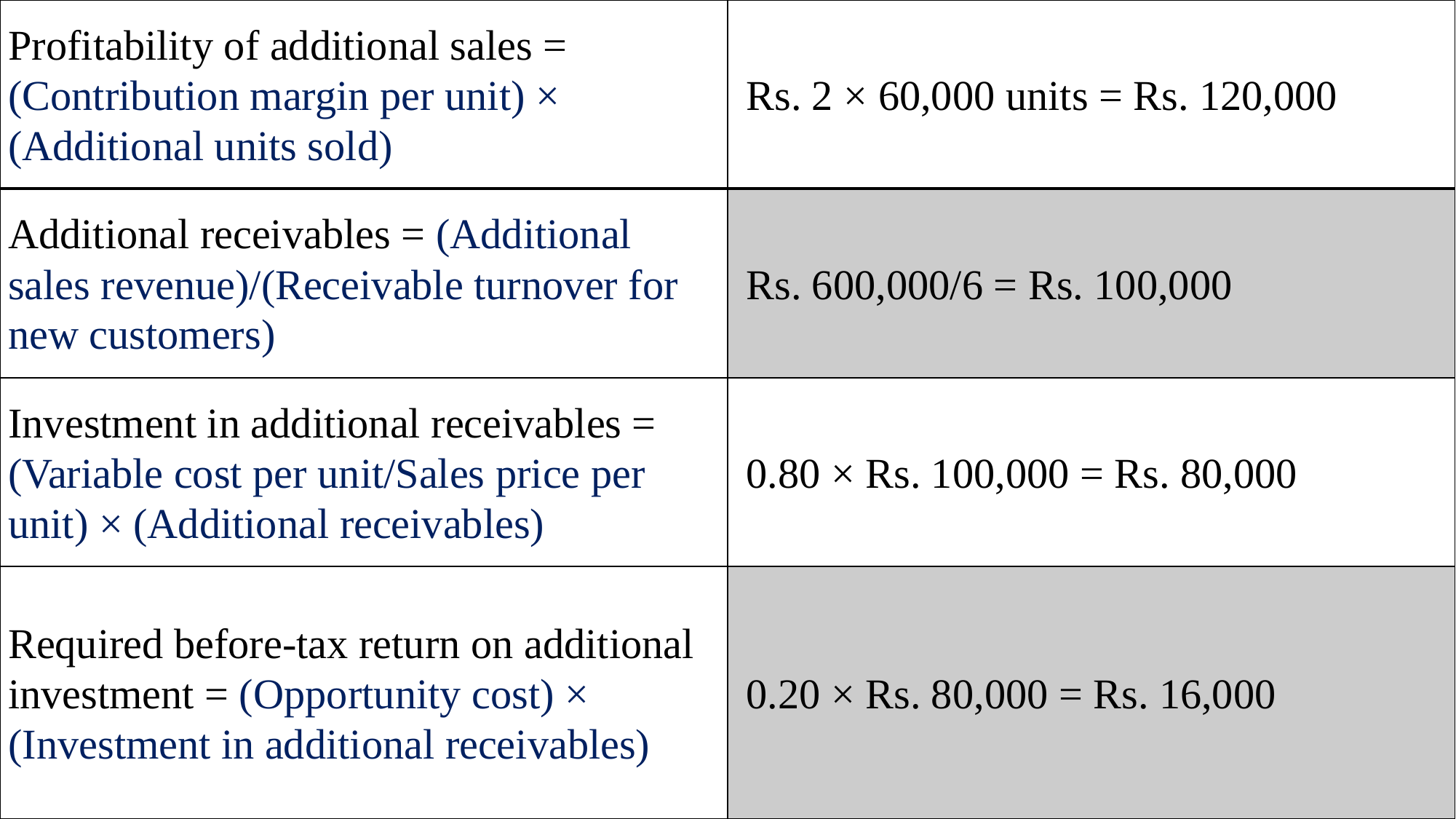

| Profitability of additional sales = (Contribution margin per unit) × (Additional units sold) | Rs. 2 × 60,000 units = Rs. 120,000 |
| --- | --- |
| Additional receivables = (Additional sales revenue)/(Receivable turnover for new customers) | Rs. 600,000/6 = Rs. 100,000 |
| Investment in additional receivables = (Variable cost per unit/Sales price per unit) × (Additional receivables) | 0.80 × Rs. 100,000 = Rs. 80,000 |
| Required before-tax return on additional investment = (Opportunity cost) × (Investment in additional receivables) | 0.20 × Rs. 80,000 = Rs. 16,000 |